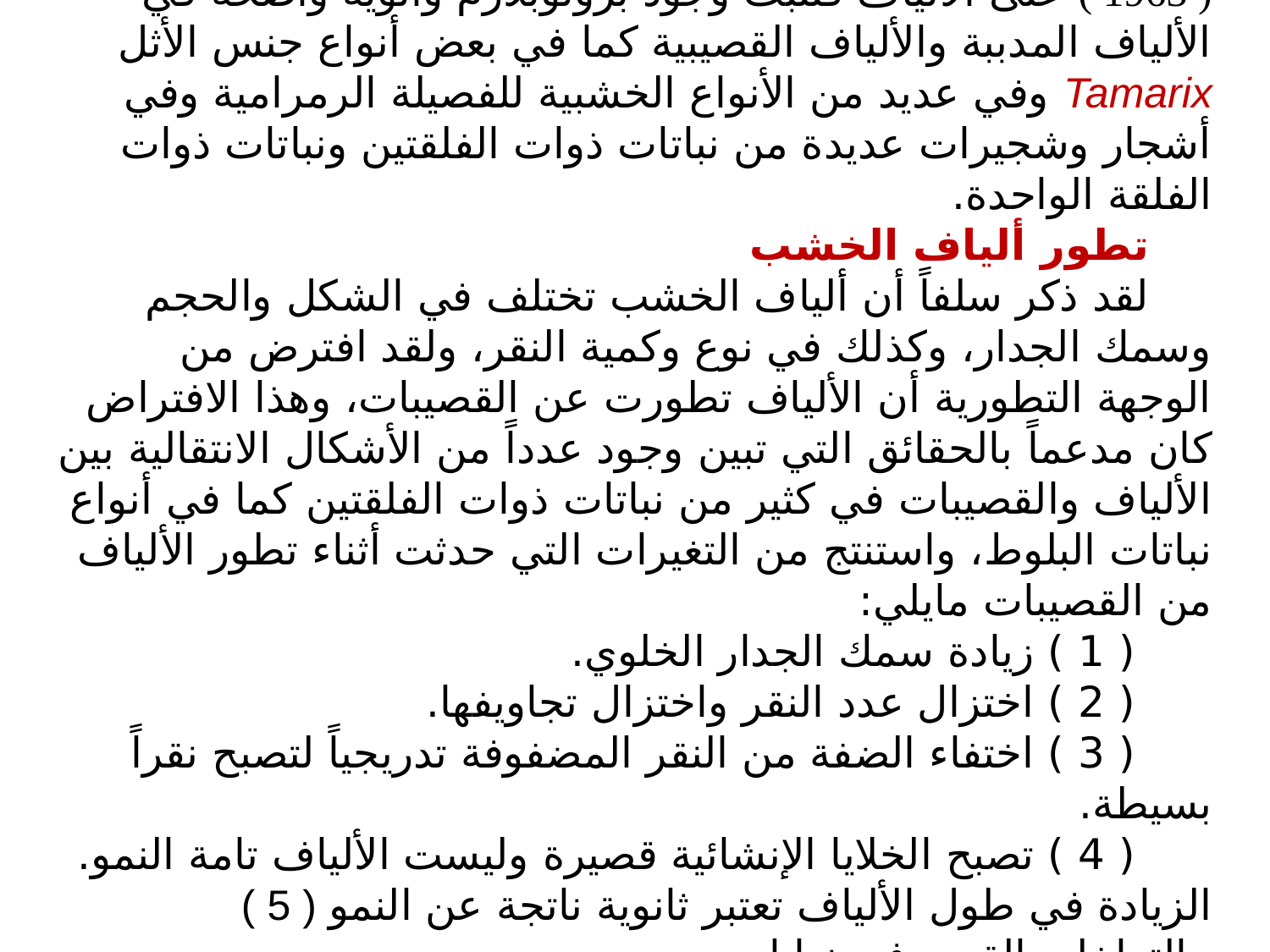

أما الدراسات الحديثة التي أجراها فان وآخرون Fahn,et.al. ( 1963 ) على الألياف فتثبت وجود بروتوبلازم وأنوية واضحة في الألياف المدببة والألياف القصيبية كما في بعض أنواع جنس الأثل Tamarix وفي عديد من الأنواع الخشبية للفصيلة الرمرامية وفي أشجار وشجيرات عديدة من نباتات ذوات الفلقتين ونباتات ذوات الفلقة الواحدة.
تطور ألياف الخشب
لقد ذكر سلفاً أن ألياف الخشب تختلف في الشكل والحجم وسمك الجدار، وكذلك في نوع وكمية النقر، ولقد افترض من الوجهة التطورية أن الألياف تطورت عن القصيبات، وهذا الافتراض كان مدعماً بالحقائق التي تبين وجود عدداً من الأشكال الانتقالية بين الألياف والقصيبات في كثير من نباتات ذوات الفلقتين كما في أنواع نباتات البلوط، واستنتج من التغيرات التي حدثت أثناء تطور الألياف من القصيبات مايلي:
 ( 1 ) زيادة سمك الجدار الخلوي.
 ( 2 ) اختزال عدد النقر واختزال تجاويفها.
 ( 3 ) اختفاء الضفة من النقر المضفوفة تدريجياً لتصبح نقراً بسيطة.
 ( 4 ) تصبح الخلايا الإنشائية قصيرة وليست الألياف تامة النمو.
 ( 5 ) الزيادة في طول الألياف تعتبر ثانوية ناتجة عن النمو التداخلي القمي في نهايات